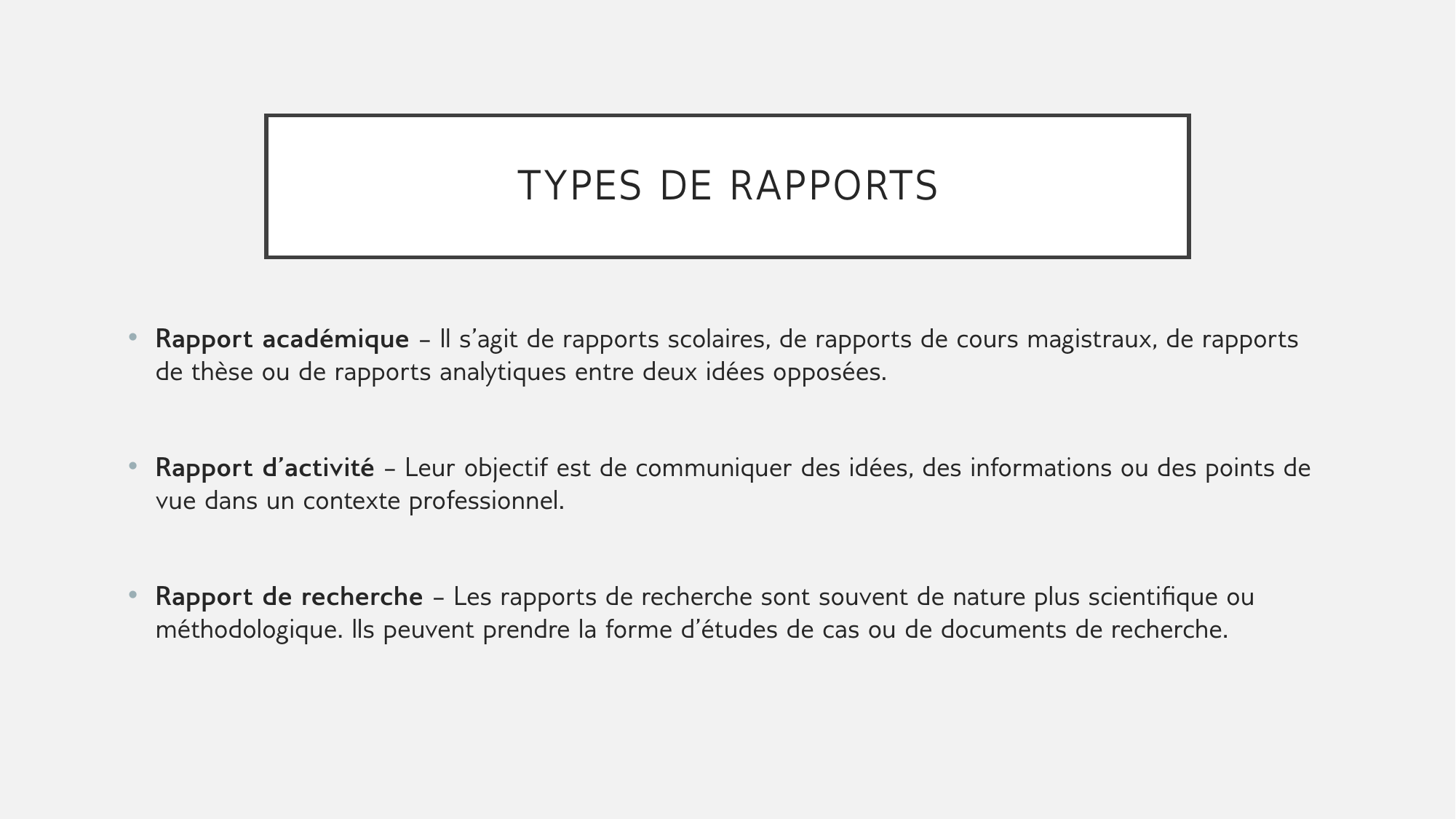

# Types de rapports
Rapport académique – Il s’agit de rapports scolaires, de rapports de cours magistraux, de rapports de thèse ou de rapports analytiques entre deux idées opposées.

Rapport d’activité – Leur objectif est de communiquer des idées, des informations ou des points de vue dans un contexte professionnel.

Rapport de recherche – Les rapports de recherche sont souvent de nature plus scientifique ou méthodologique. Ils peuvent prendre la forme d’études de cas ou de documents de recherche.